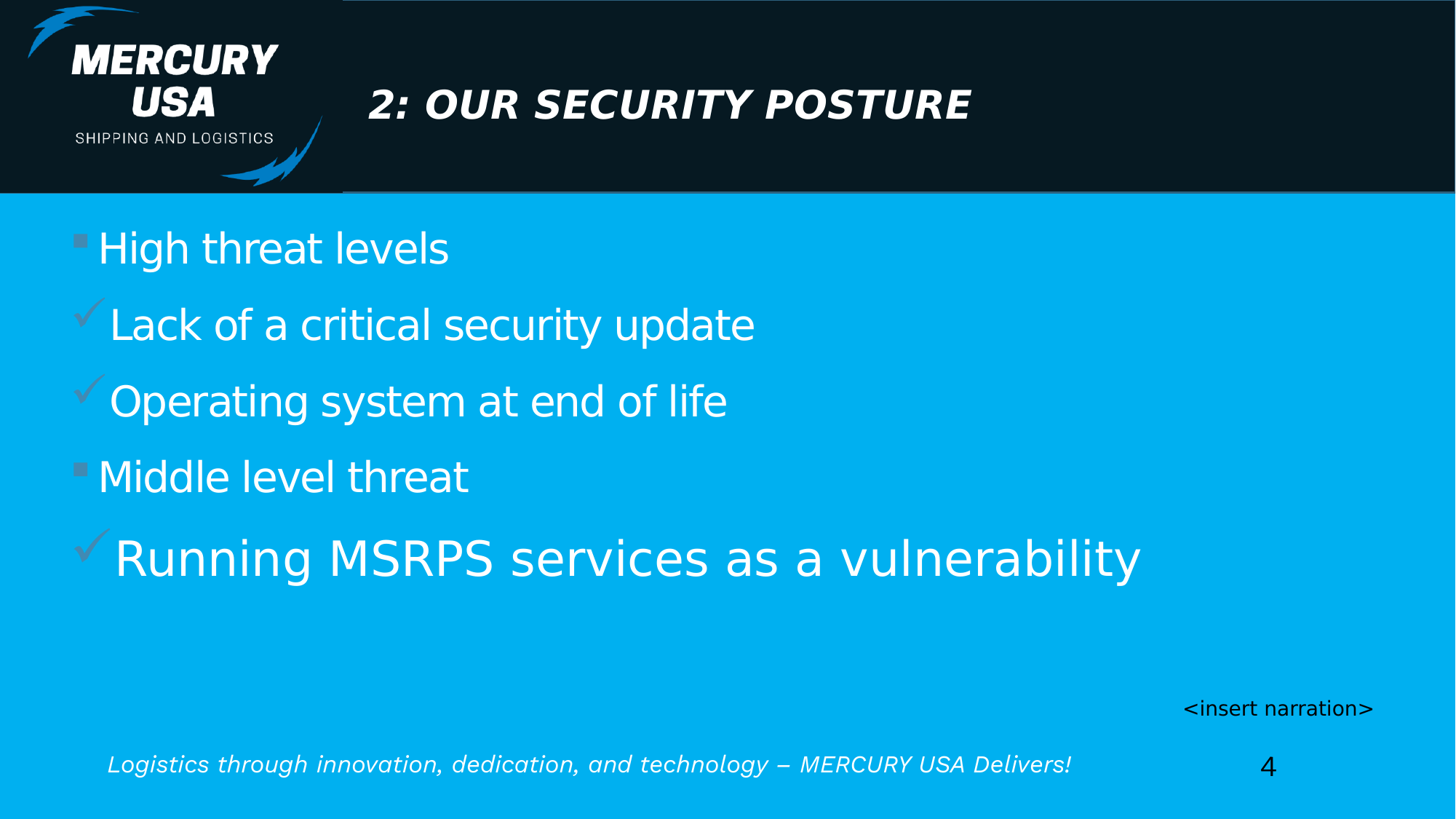

2: OUR SECURITY POSTURE
High threat levels
Lack of a critical security update
Operating system at end of life
Middle level threat
Running MSRPS services as a vulnerability
<insert narration>
Logistics through innovation, dedication, and technology – MERCURY USA Delivers!
4